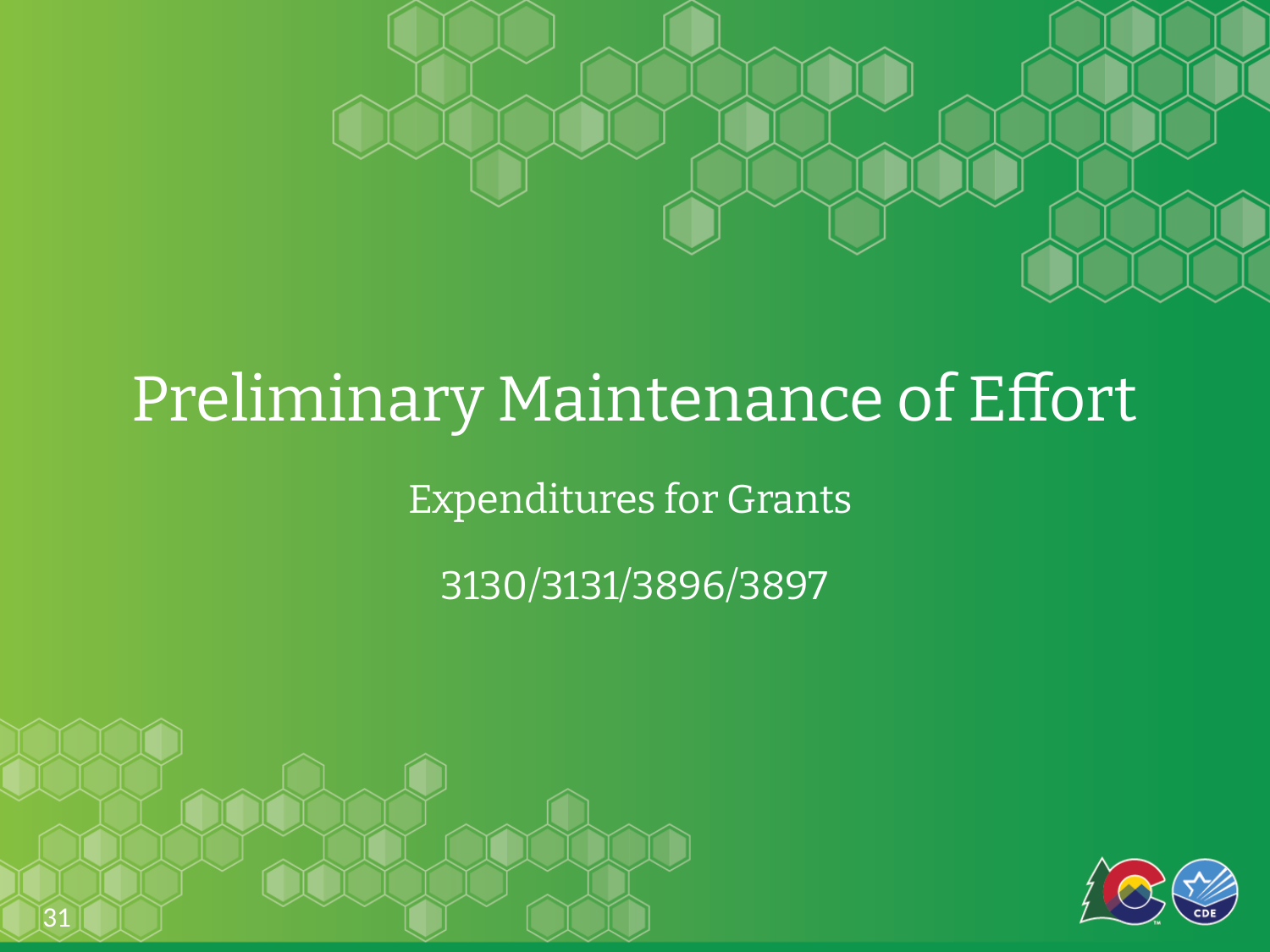

# Preliminary Maintenance of Effort

Expenditures for Grants

3130/3131/3896/3897

31